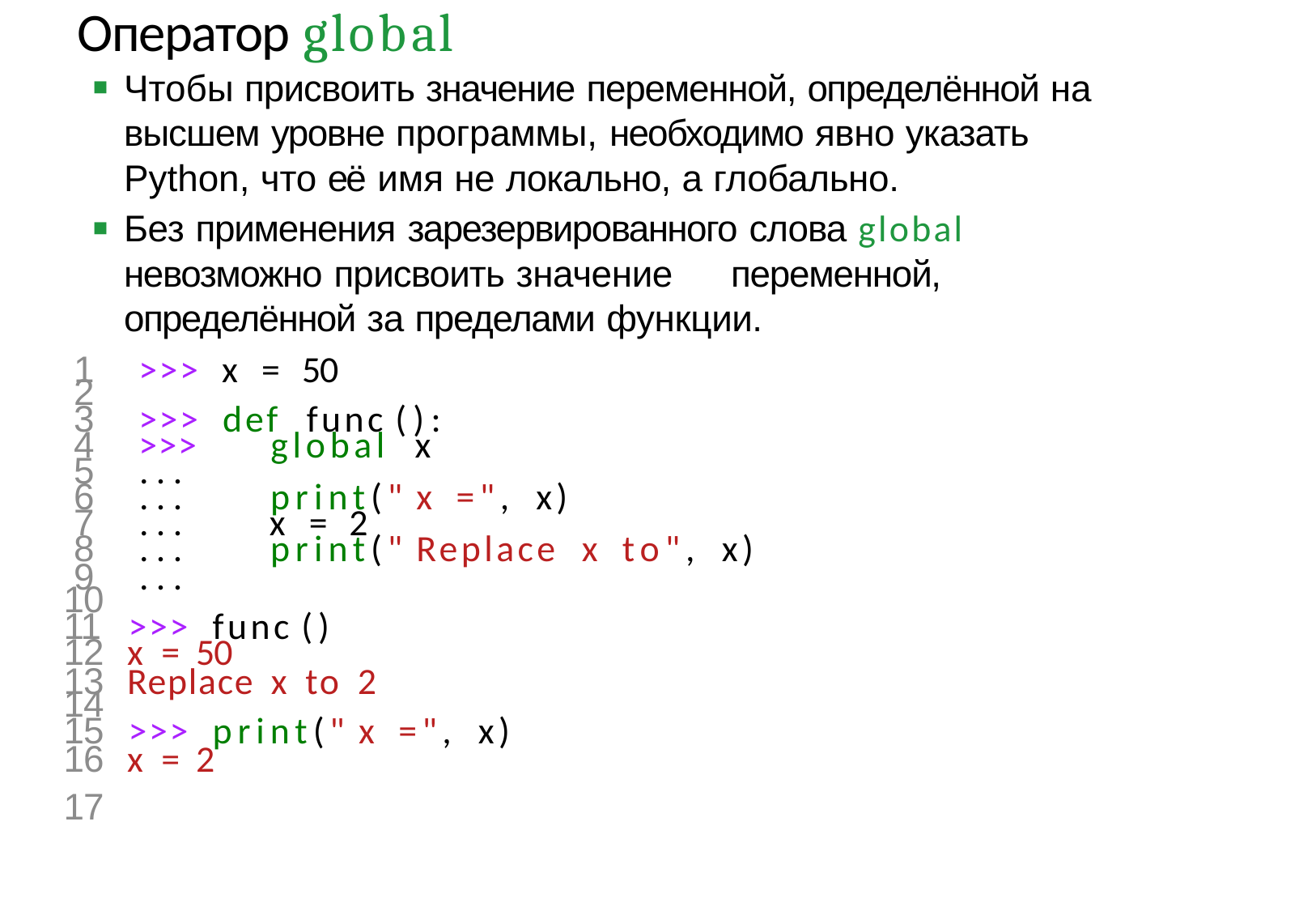

# Оператор global
Чтобы присвоить значение переменной, определённой на высшем уровне программы, 	необходимо явно указать Python, что её имя не локально, а глобально.
Без применения зарезервированного слова global невозможно присвоить значение 	переменной, определённой за пределами функции.
1	>>> x = 50
2
3	>>> def  func ():
4	>>>	global  x
5	...
6	...	print(" x =", x)
7	...	x = 2
8	...	print(" Replace x to", x)
9	...
10
11	>>> func ()
12	x = 50
13	Replace x to 2
14
15	>>> print(" x =", x)
16	x = 2
17